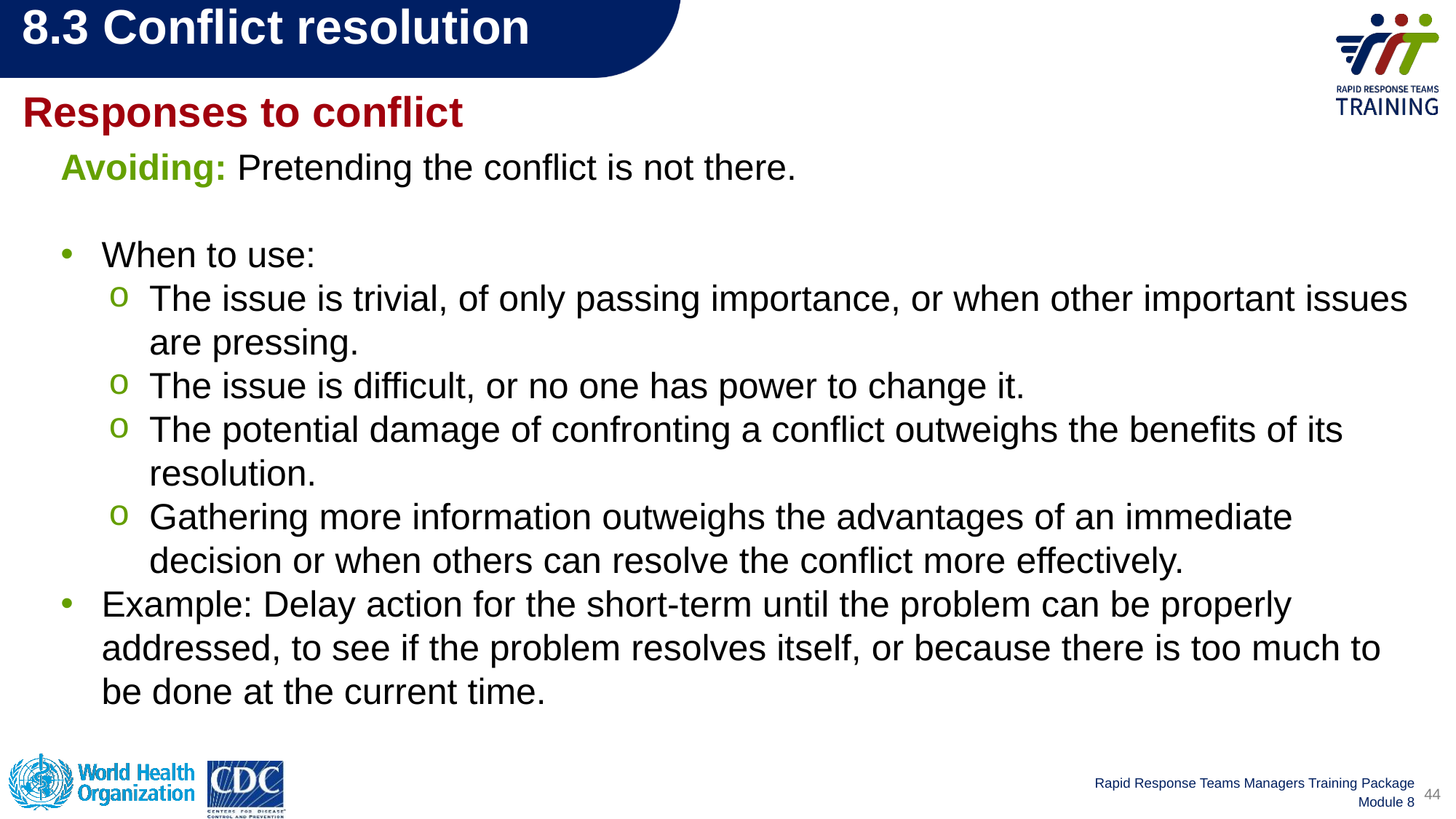

8.3 Conflict resolution

Responses to conflict
Avoiding: Pretending the conflict is not there.

When to use:
The issue is trivial, of only passing importance, or when other important issues are pressing.
The issue is difficult, or no one has power to change it.
The potential damage of confronting a conflict outweighs the benefits of its resolution.
Gathering more information outweighs the advantages of an immediate decision or when others can resolve the conflict more effectively.
Example: Delay action for the short-term until the problem can be properly addressed, to see if the problem resolves itself, or because there is too much to be done at the current time.

44